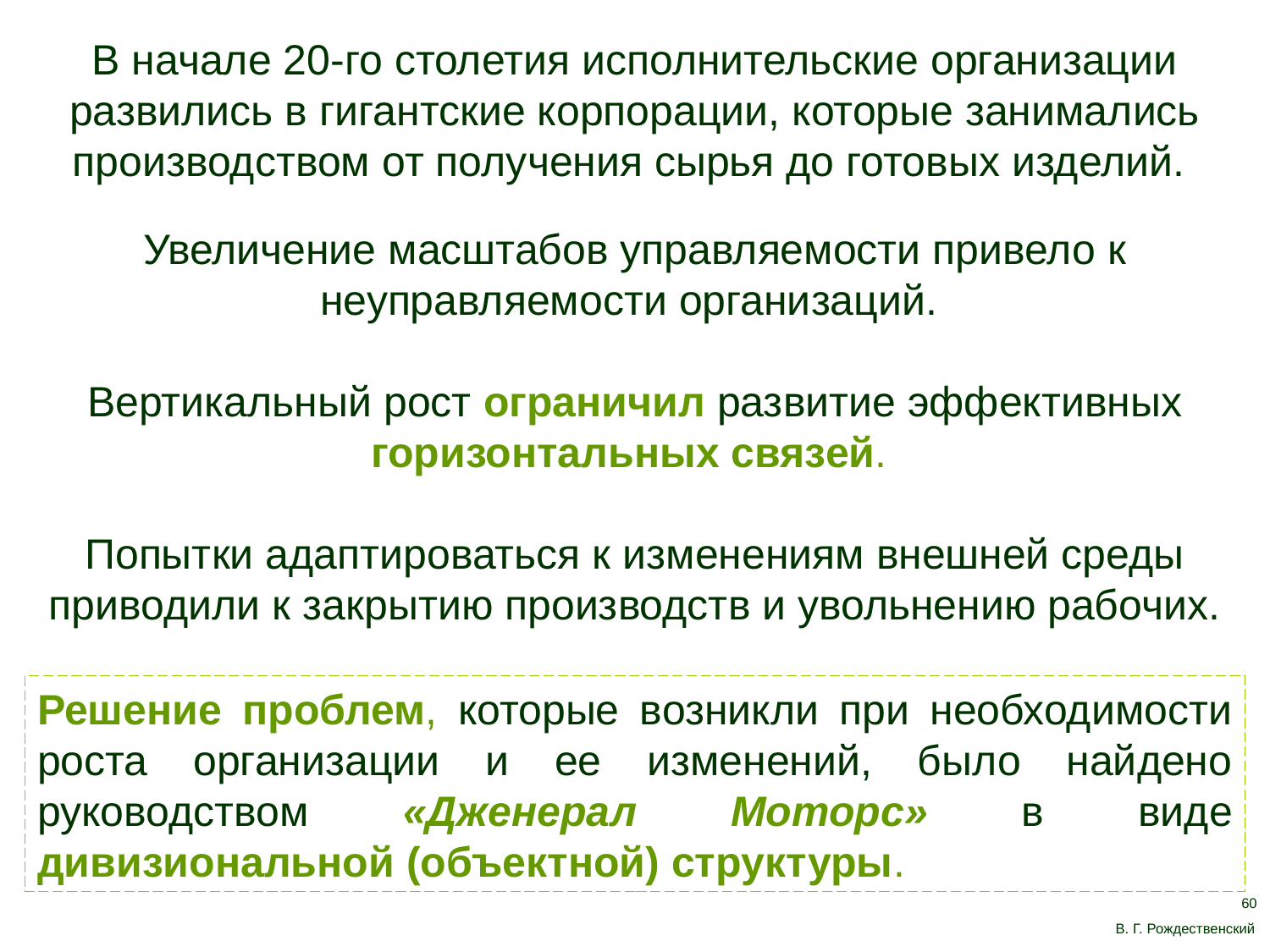

В начале 20-го столетия исполнительские организации развились в гигантские корпорации, которые занимались производством от получения сырья до готовых изделий.
Увеличение масштабов управляемости привело к неуправляемости организаций.

Вертикальный рост ограничил развитие эффективных горизонтальных связей.

Попытки адаптироваться к изменениям внешней среды приводили к закрытию производств и увольнению рабочих.
Решение проблем, которые возникли при необходимости роста организации и ее изменений, было найдено руководством «Дженерал Моторс» в виде дивизиональной (объектной) структуры.
60
В. Г. Рождественский